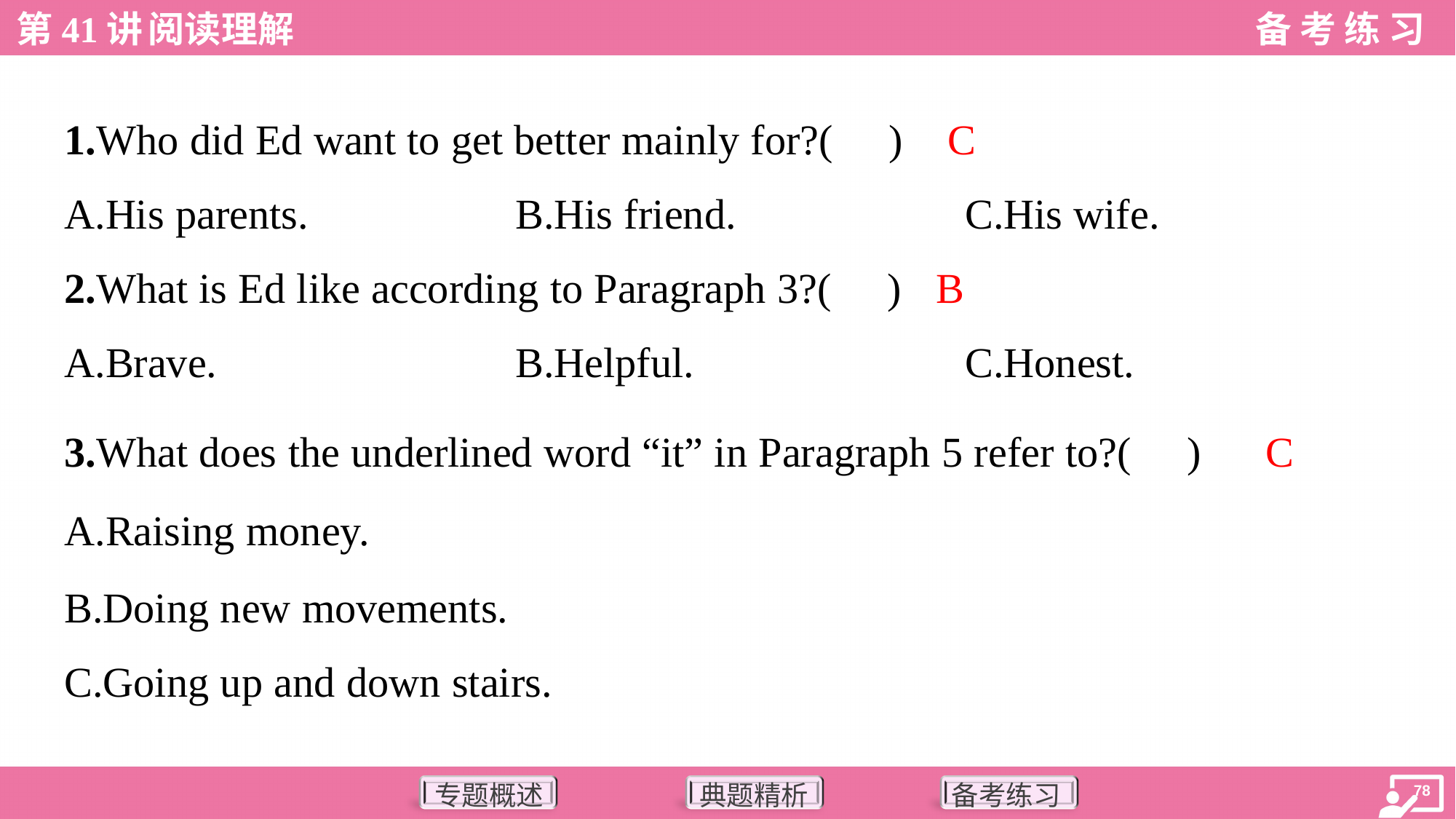

C
1.Who did Ed want to get better mainly for?(     )
A.His parents.	B.His friend.	C.His wife.
B
2.What is Ed like according to Paragraph 3?(     )
A.Brave.	B.Helpful.	C.Honest.
C
3.What does the underlined word “it” in Paragraph 5 refer to?(     )
A.Raising money.
B.Doing new movements.
C.Going up and down stairs.